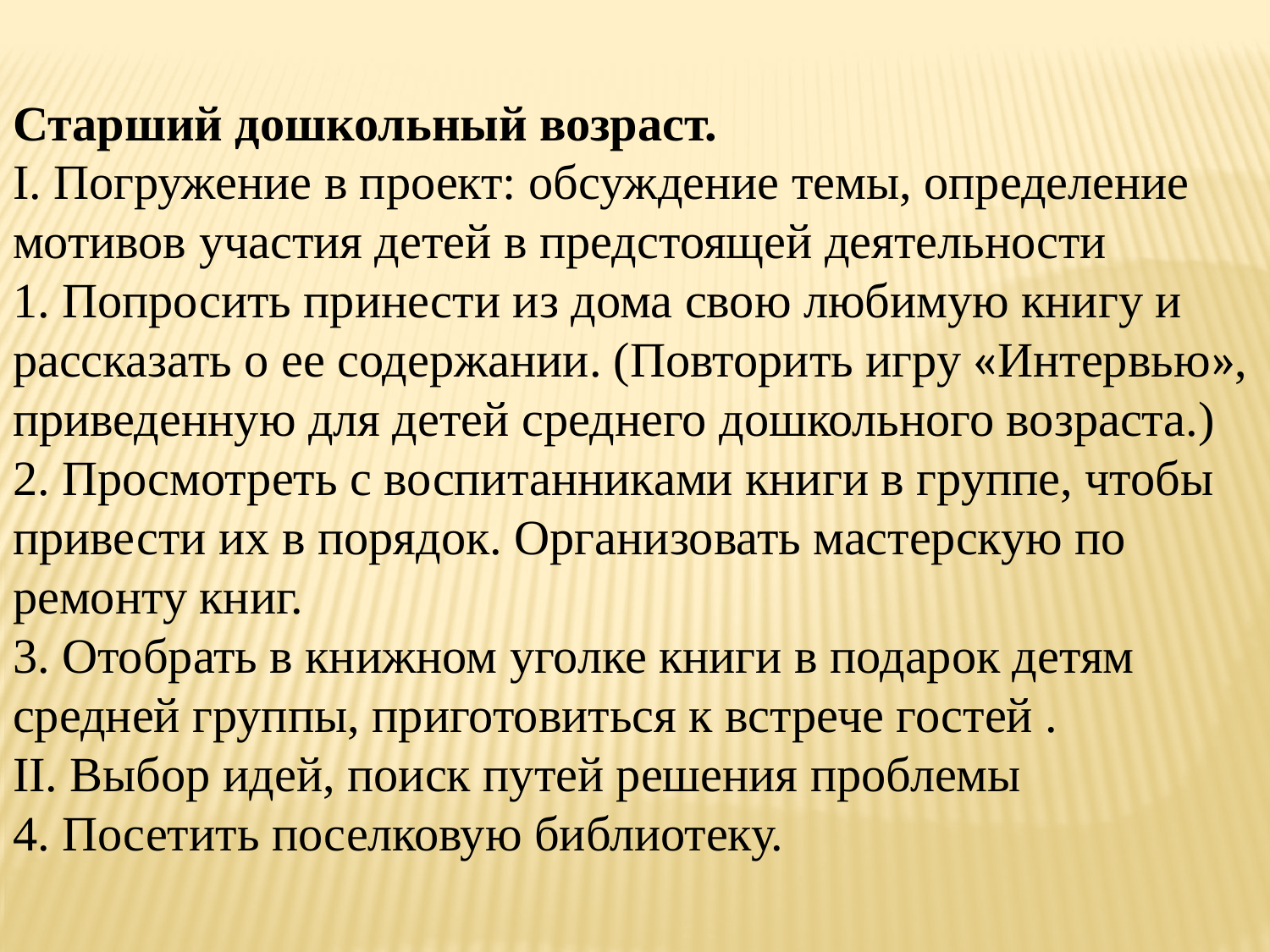

Старший дошкольный возраст.
I. Погружение в проект: обсуждение темы, определение мотивов участия детей в предстоящей деятельности
1. Попросить принести из дома свою любимую книгу и рассказать о ее содержании. (Повторить игру «Интервью», приведенную для детей среднего дошкольного возраста.)
2. Просмотреть с воспитанниками книги в группе, чтобы привести их в порядок. Организовать мастерскую по ремонту книг.
3. Отобрать в книжном уголке книги в подарок детям средней группы, приготовиться к встрече гостей .
II. Выбор идей, поиск путей решения проблемы
4. Посетить поселковую библиотеку.